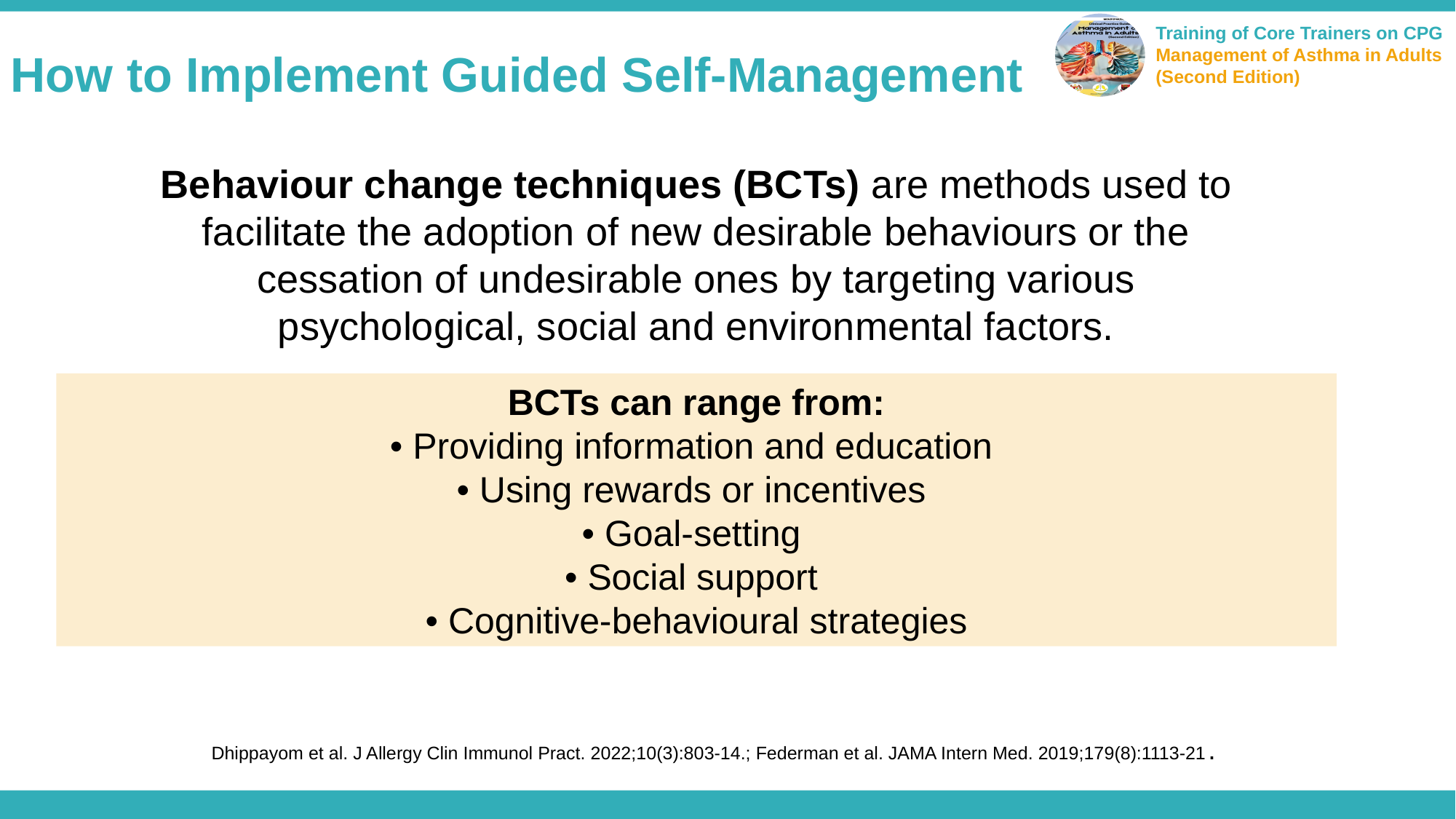

How to Implement Guided Self-Management
Behaviour change techniques (BCTs) are methods used to facilitate the adoption of new desirable behaviours or the cessation of undesirable ones by targeting various psychological, social and environmental factors.
BCTs can range from:
• Providing information and education
• Using rewards or incentives
• Goal-setting
• Social support
• Cognitive-behavioural strategies
Dhippayom et al. J Allergy Clin Immunol Pract. 2022;10(3):803-14.; Federman et al. JAMA Intern Med. 2019;179(8):1113-21.